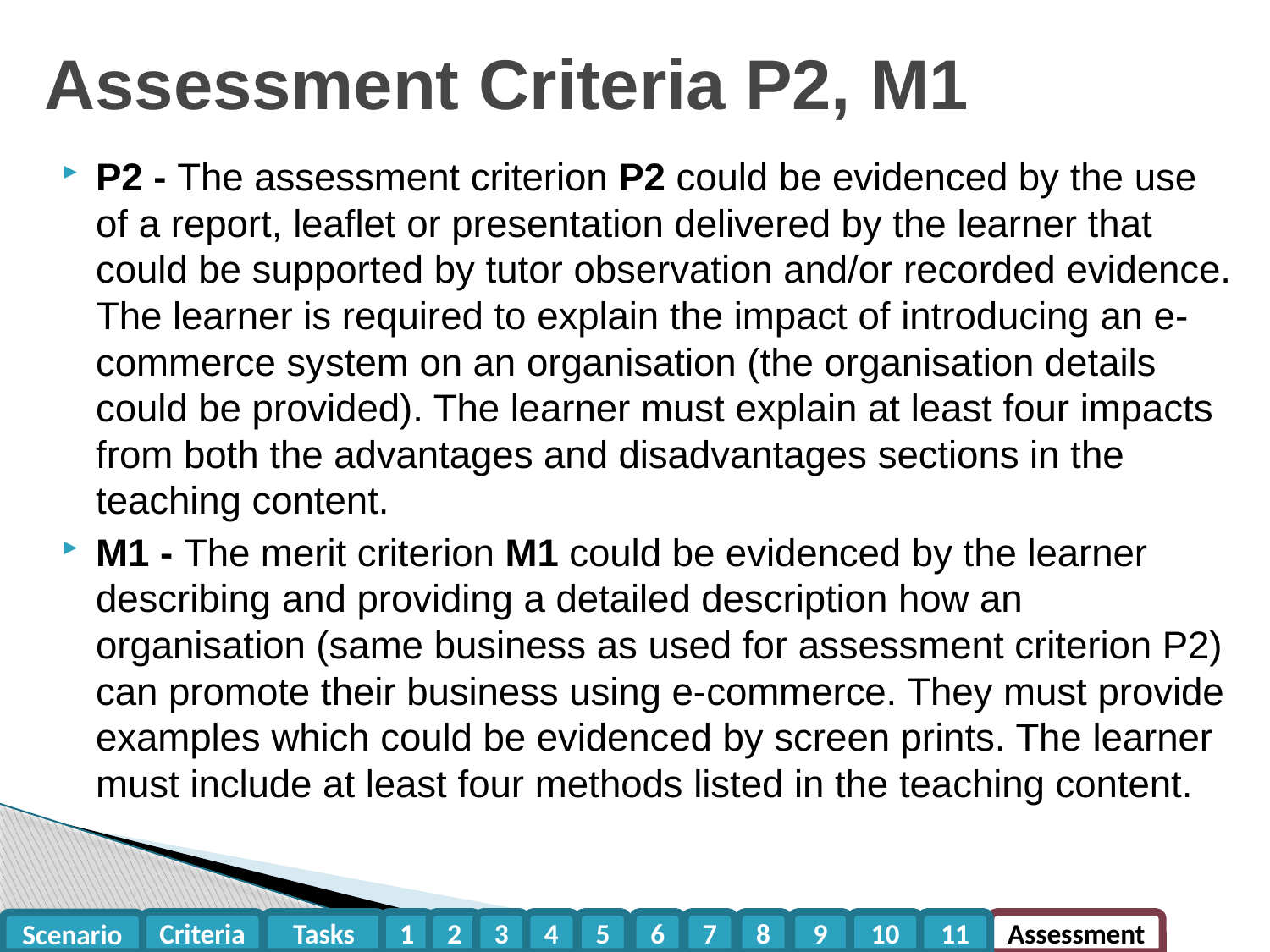

# Assessment Criteria P2, M1
P2 - The assessment criterion P2 could be evidenced by the use of a report, leaflet or presentation delivered by the learner that could be supported by tutor observation and/or recorded evidence. The learner is required to explain the impact of introducing an e-commerce system on an organisation (the organisation details could be provided). The learner must explain at least four impacts from both the advantages and disadvantages sections in the teaching content.
M1 - The merit criterion M1 could be evidenced by the learner describing and providing a detailed description how an organisation (same business as used for assessment criterion P2) can promote their business using e-commerce. They must provide examples which could be evidenced by screen prints. The learner must include at least four methods listed in the teaching content.